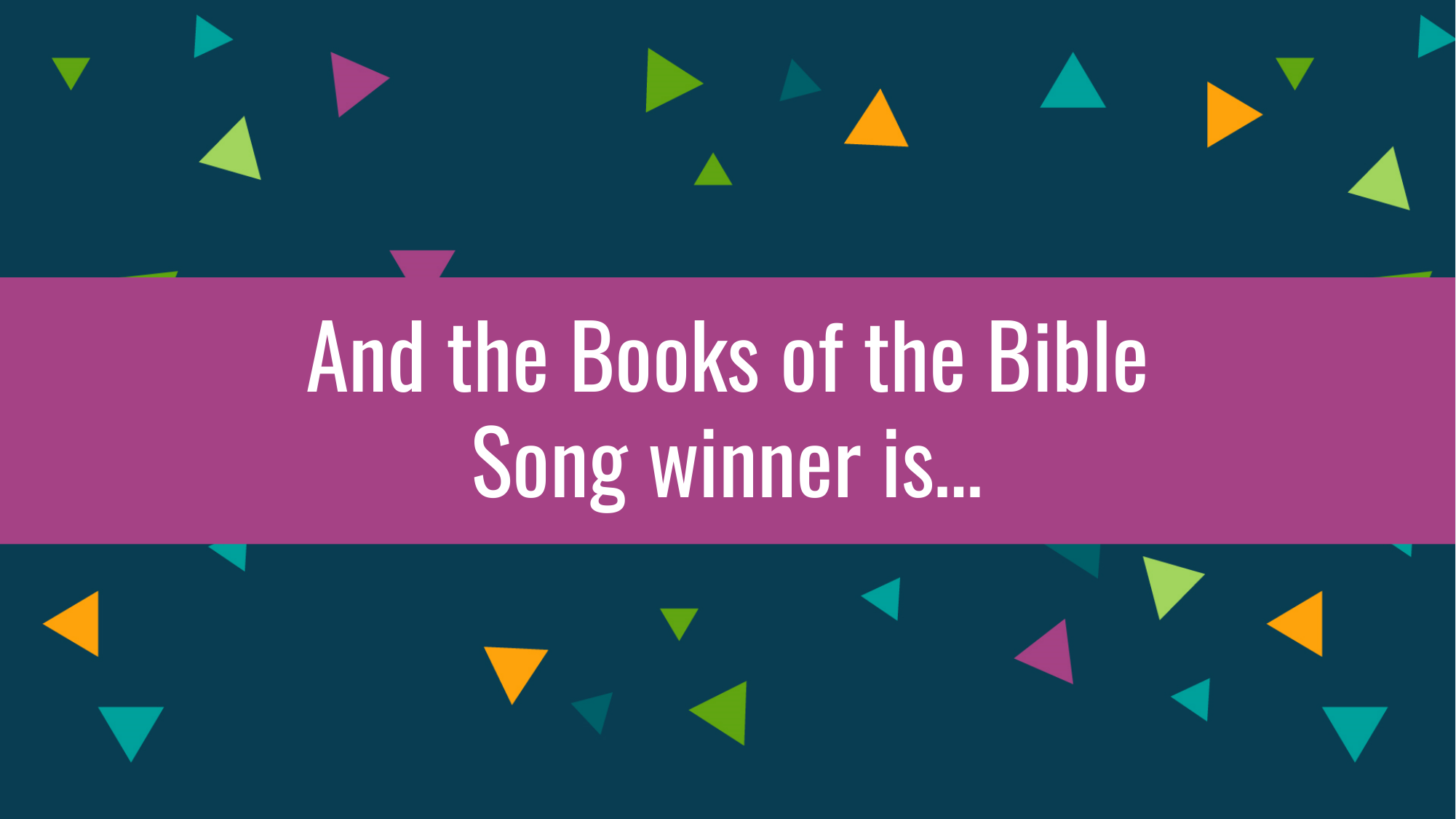

And the Books of the Bible Song winner is…